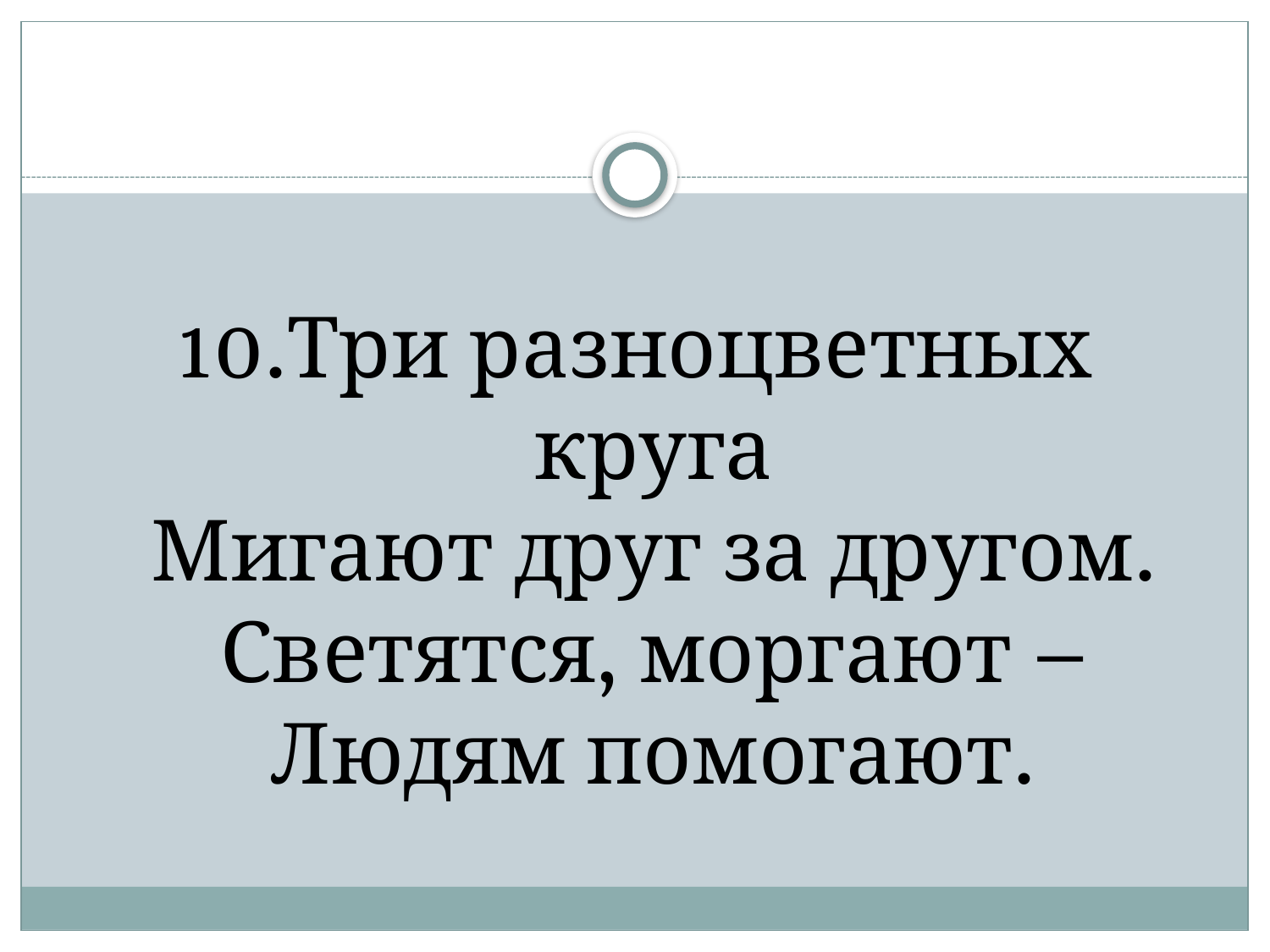

#

10.Три разноцветных круга
Мигают друг за другом.
Светятся, моргают –
Людям помогают.